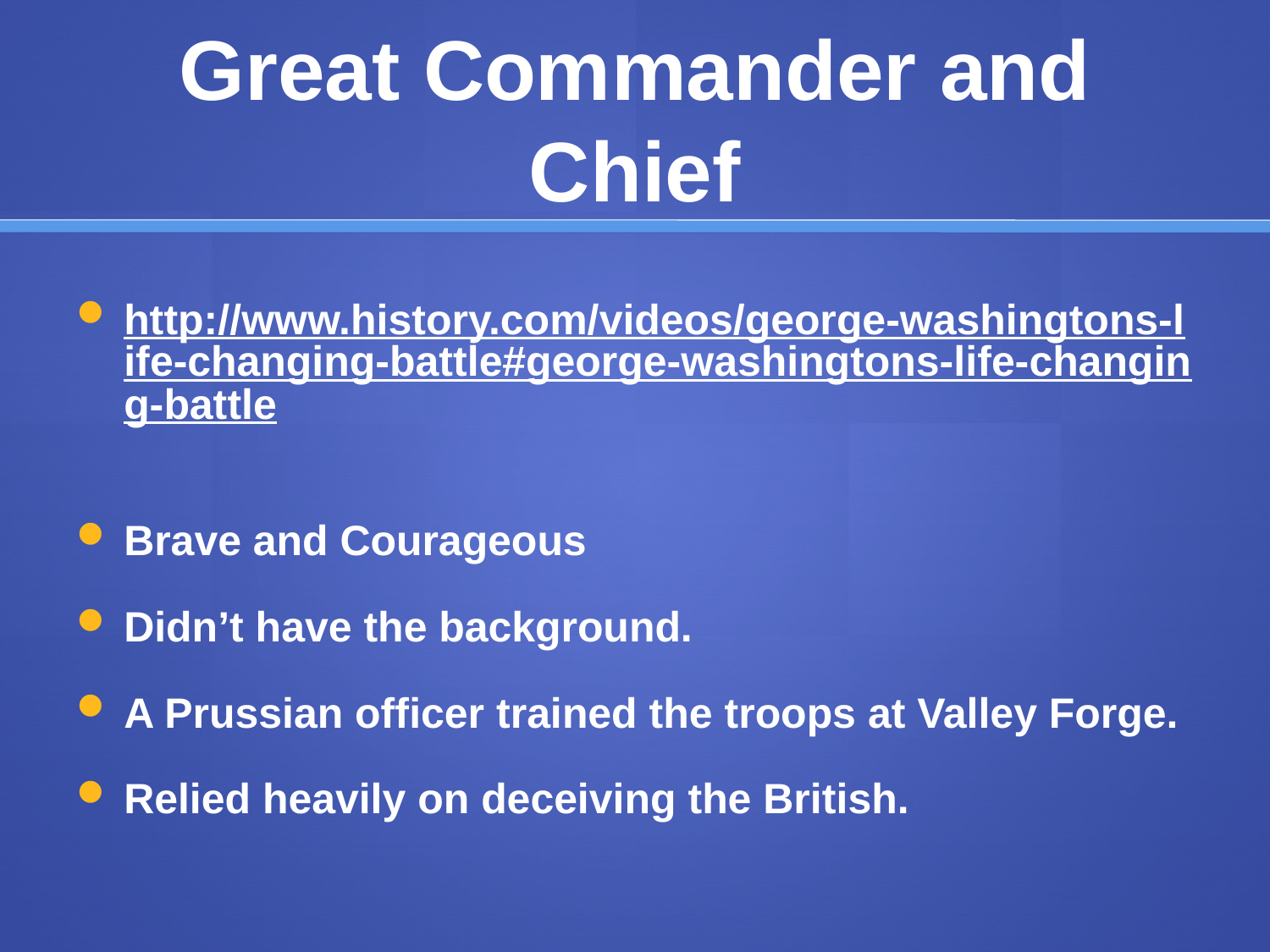

# Great Commander and Chief
http://www.history.com/videos/george-washingtons-life-changing-battle#george-washingtons-life-changing-battle
Brave and Courageous
Didn’t have the background.
A Prussian officer trained the troops at Valley Forge.
Relied heavily on deceiving the British.